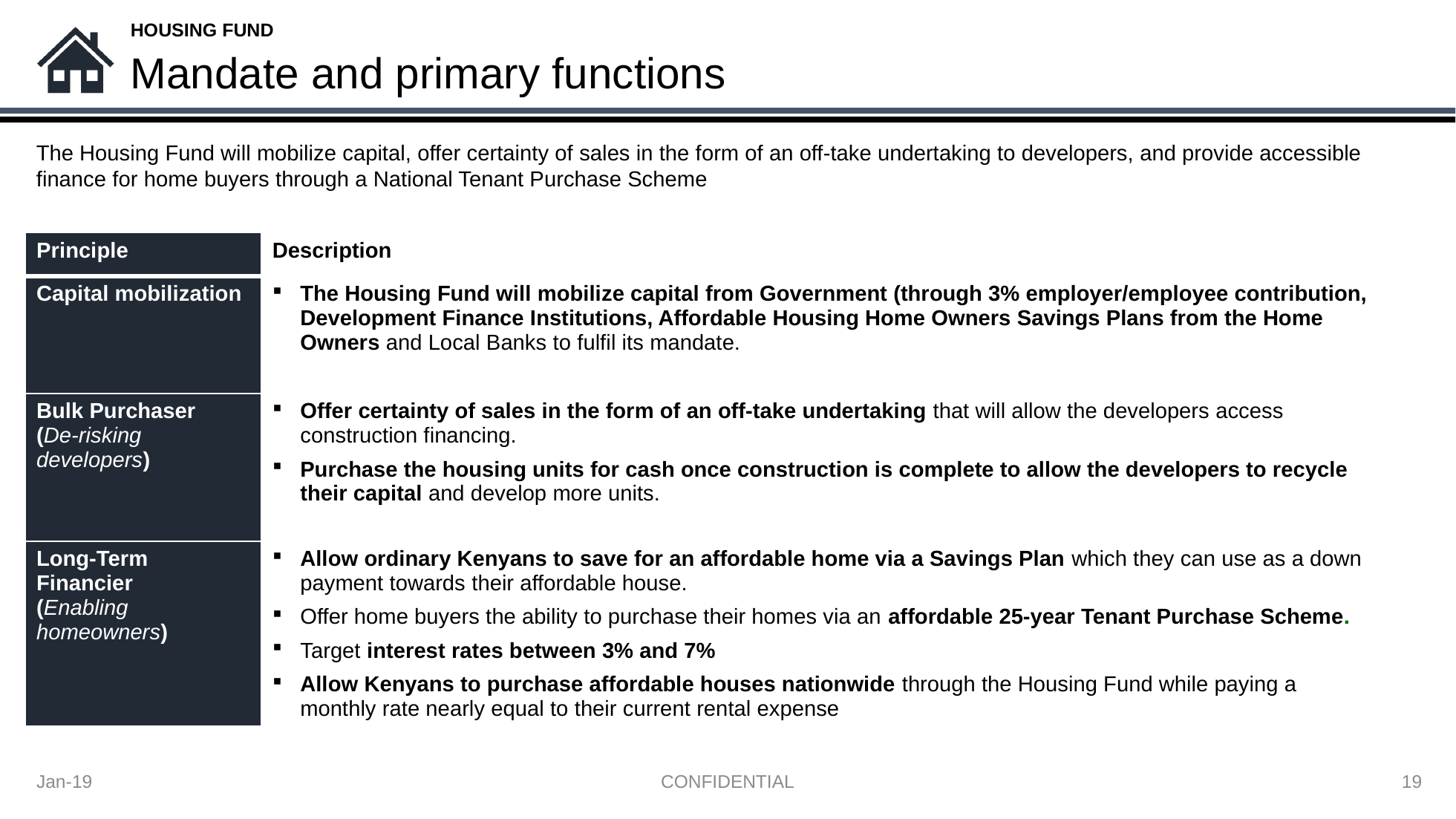

HOUSING FUND
# Mandate and primary functions
The Housing Fund will mobilize capital, offer certainty of sales in the form of an off-take undertaking to developers, and provide accessible finance for home buyers through a National Tenant Purchase Scheme
| Principle | Description |
| --- | --- |
| Capital mobilization | The Housing Fund will mobilize capital from Government (through 3% employer/employee contribution, Development Finance Institutions, Affordable Housing Home Owners Savings Plans from the Home Owners and Local Banks to fulfil its mandate. |
| Bulk Purchaser (De-risking developers) | Offer certainty of sales in the form of an off-take undertaking that will allow the developers access construction financing. Purchase the housing units for cash once construction is complete to allow the developers to recycle their capital and develop more units. |
| Long-Term Financier (Enabling homeowners) | Allow ordinary Kenyans to save for an affordable home via a Savings Plan which they can use as a down payment towards their affordable house. Offer home buyers the ability to purchase their homes via an affordable 25-year Tenant Purchase Scheme. Target interest rates between 3% and 7% Allow Kenyans to purchase affordable houses nationwide through the Housing Fund while paying a monthly rate nearly equal to their current rental expense |
CONFIDENTIAL
19
Jan-19